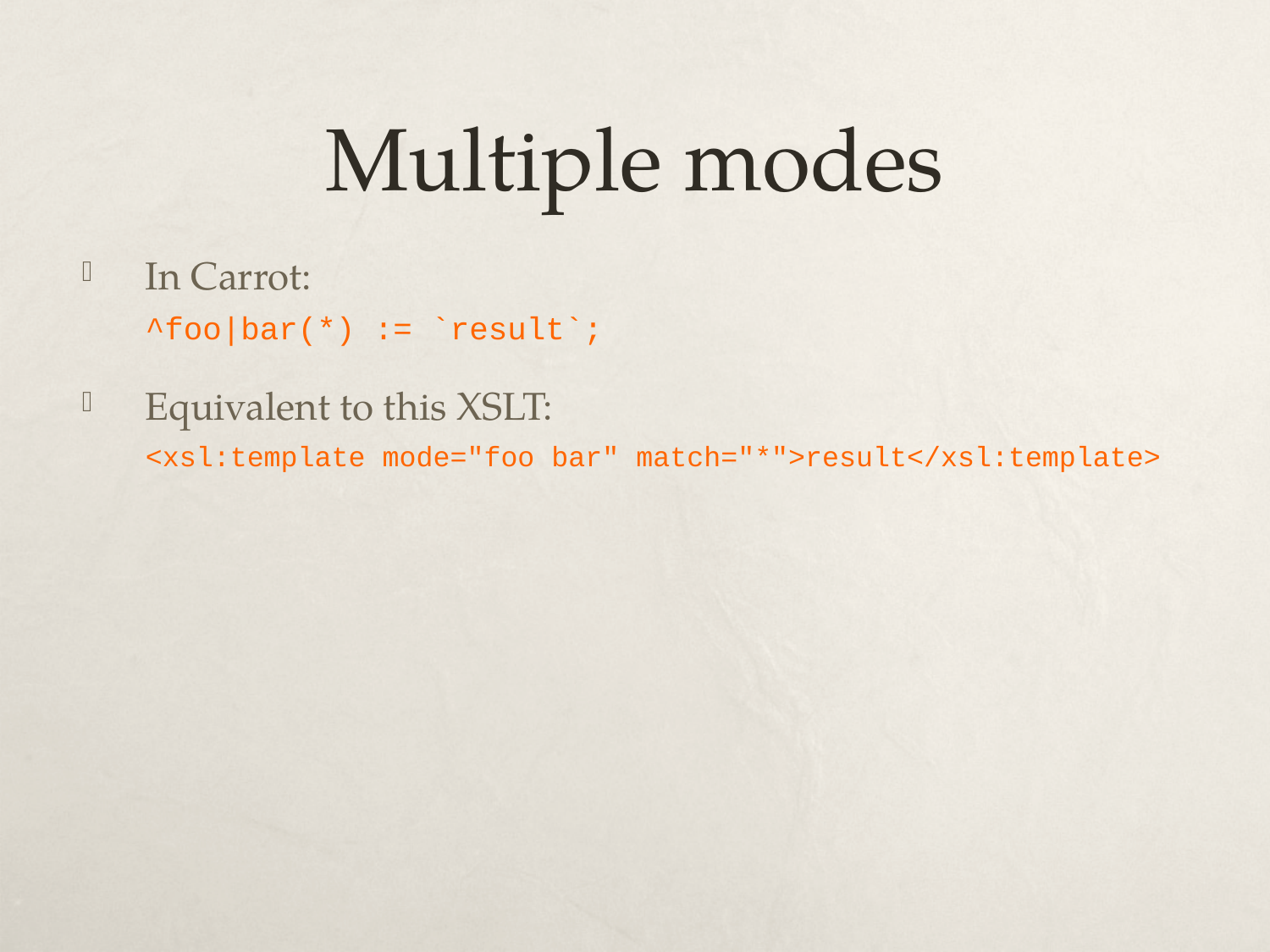

# Multiple modes
In Carrot:
^foo|bar(*) := `result`;
Equivalent to this XSLT:
<xsl:template mode="foo bar" match="*">result</xsl:template>